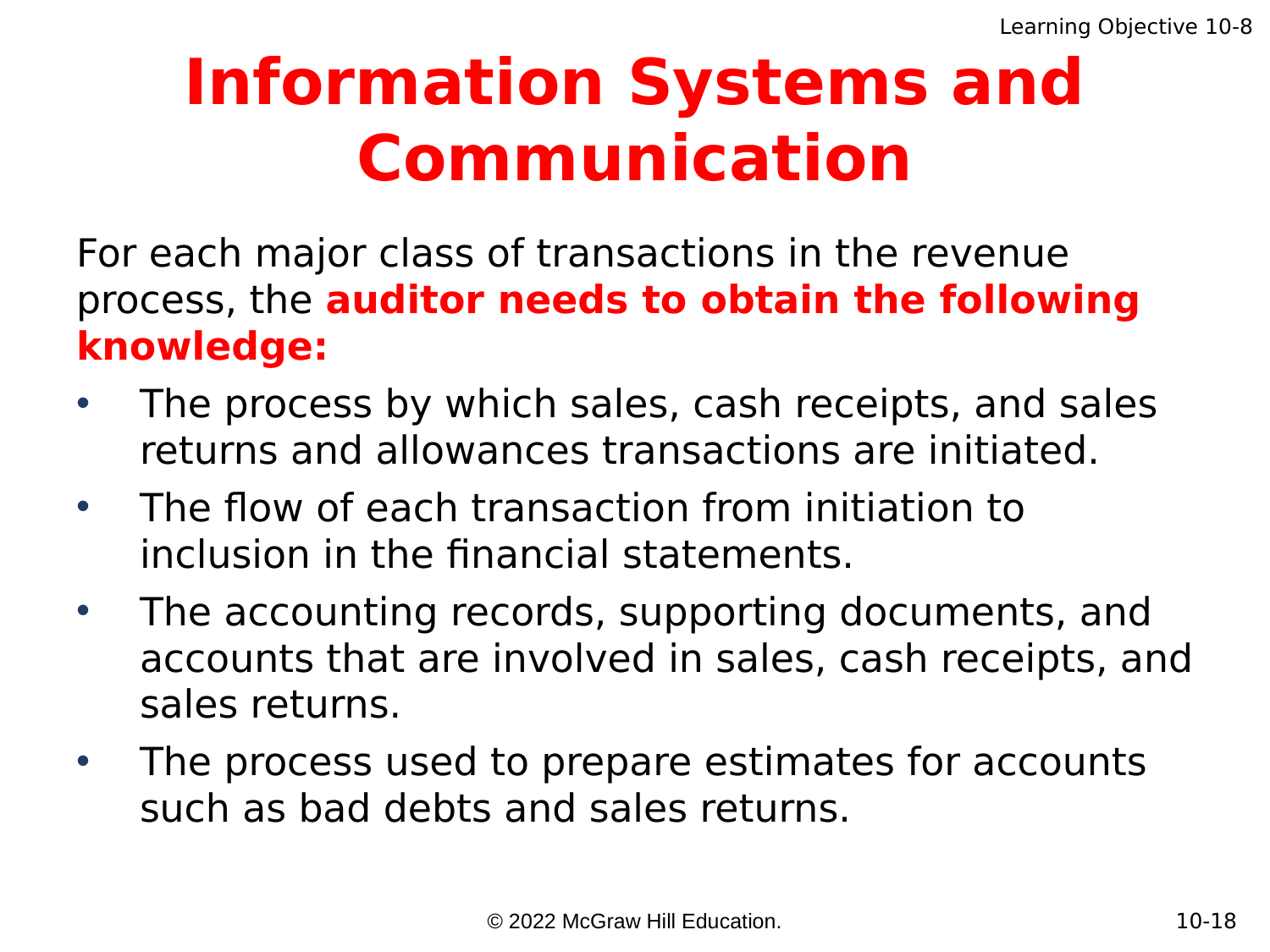

Learning Objective 10-8
# Information Systems and Communication
For each major class of transactions in the revenue process, the auditor needs to obtain the following knowledge:
The process by which sales, cash receipts, and sales returns and allowances transactions are initiated.
The flow of each transaction from initiation to inclusion in the financial statements.
The accounting records, supporting documents, and accounts that are involved in sales, cash receipts, and sales returns.
The process used to prepare estimates for accounts such as bad debts and sales returns.